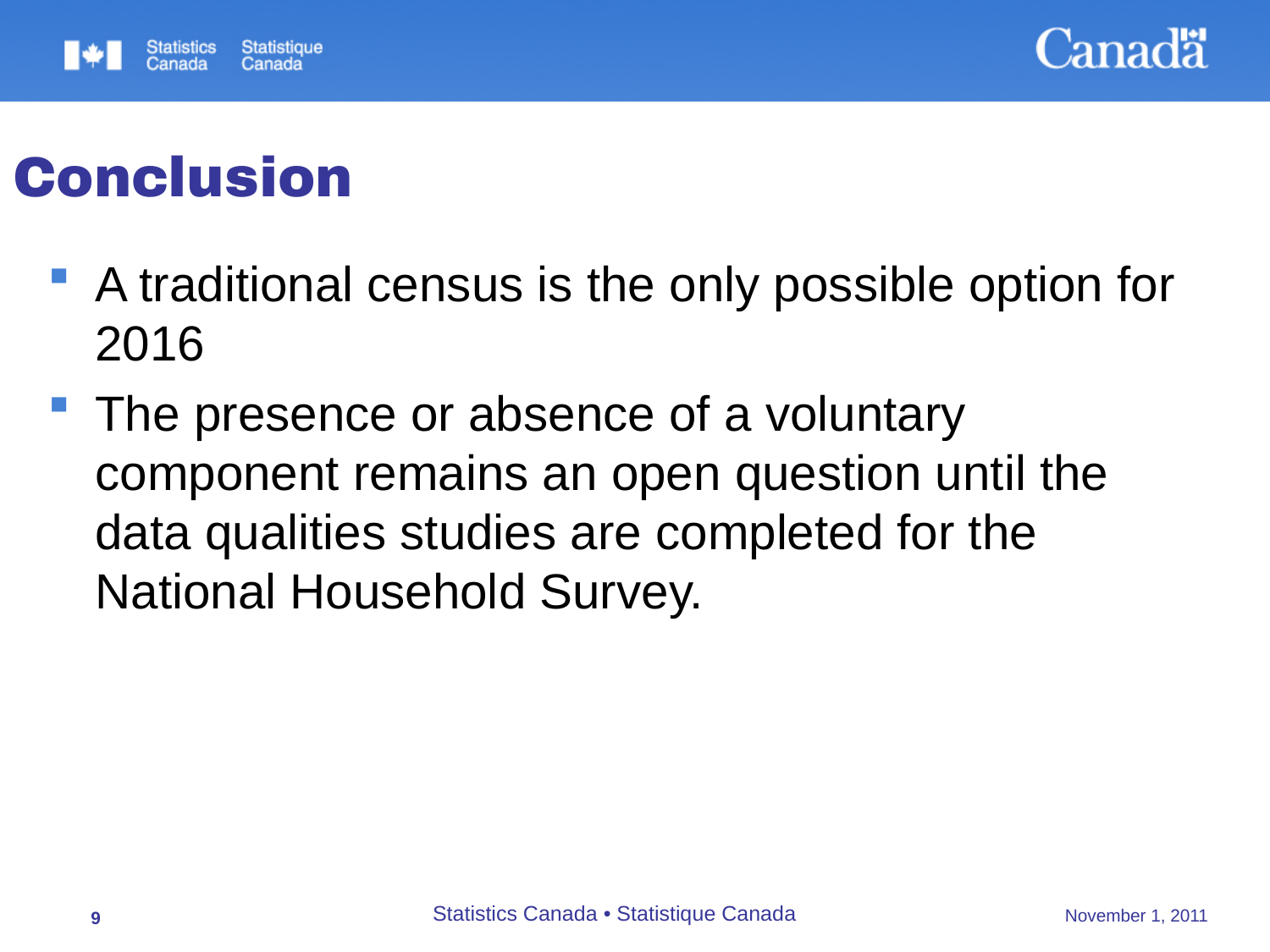

# Conclusion
A traditional census is the only possible option for 2016
The presence or absence of a voluntary component remains an open question until the data qualities studies are completed for the National Household Survey.

Statistics Canada • Statistique Canada
November 1, 2011
9